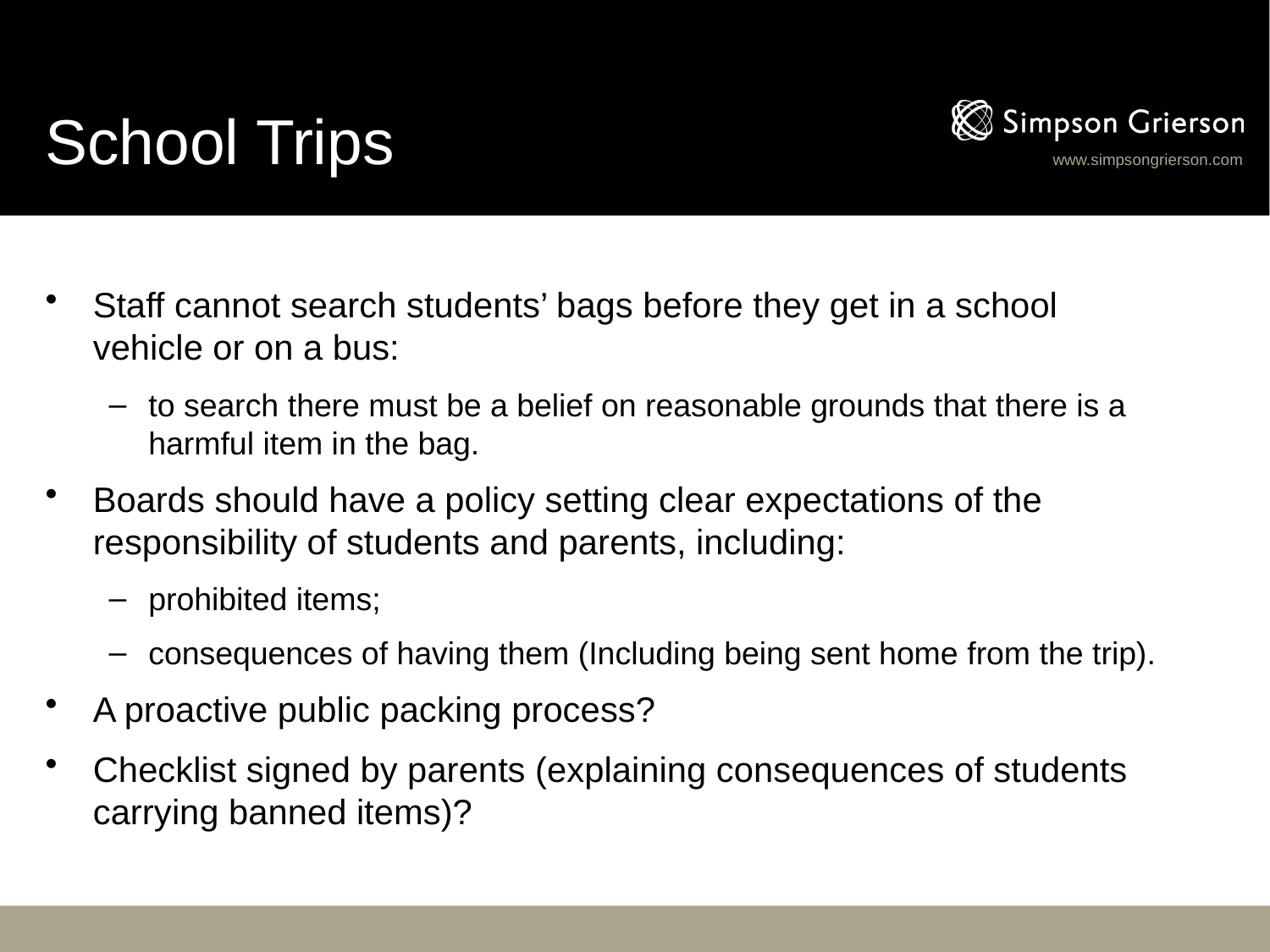

# School Trips
Staff cannot search students’ bags before they get in a school vehicle or on a bus:
to search there must be a belief on reasonable grounds that there is a harmful item in the bag.
Boards should have a policy setting clear expectations of the responsibility of students and parents, including:
prohibited items;
consequences of having them (Including being sent home from the trip).
A proactive public packing process?
Checklist signed by parents (explaining consequences of students carrying banned items)?